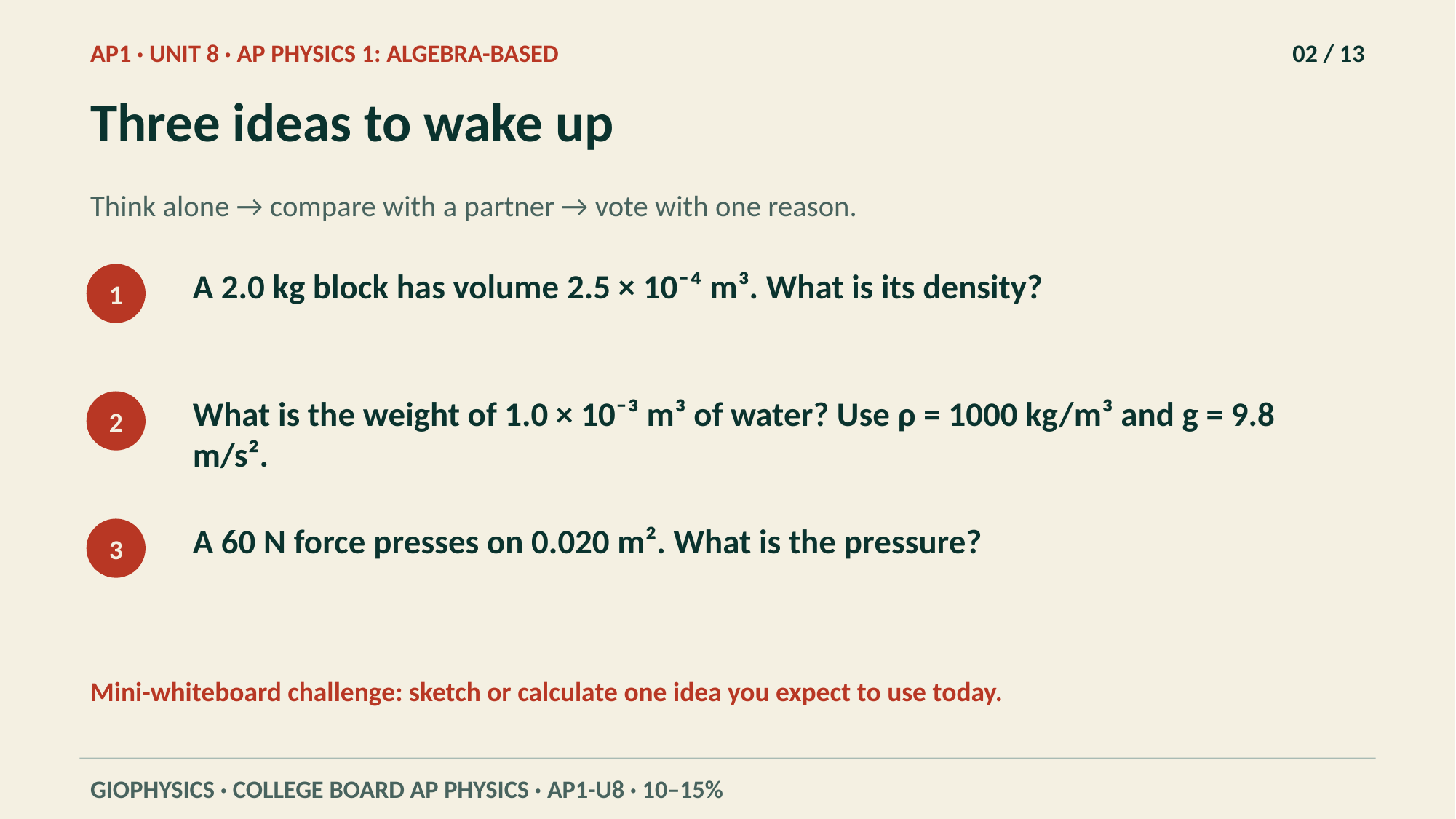

AP1 · UNIT 8 · AP PHYSICS 1: ALGEBRA-BASED
02 / 13
Three ideas to wake up
Think alone → compare with a partner → vote with one reason.
A 2.0 kg block has volume 2.5 × 10⁻⁴ m³. What is its density?

1
What is the weight of 1.0 × 10⁻³ m³ of water? Use ρ = 1000 kg/m³ and g = 9.8 m/s².

2
A 60 N force presses on 0.020 m². What is the pressure?

3
Mini-whiteboard challenge: sketch or calculate one idea you expect to use today.

GIOPHYSICS · COLLEGE BOARD AP PHYSICS · AP1-U8 · 10–15%